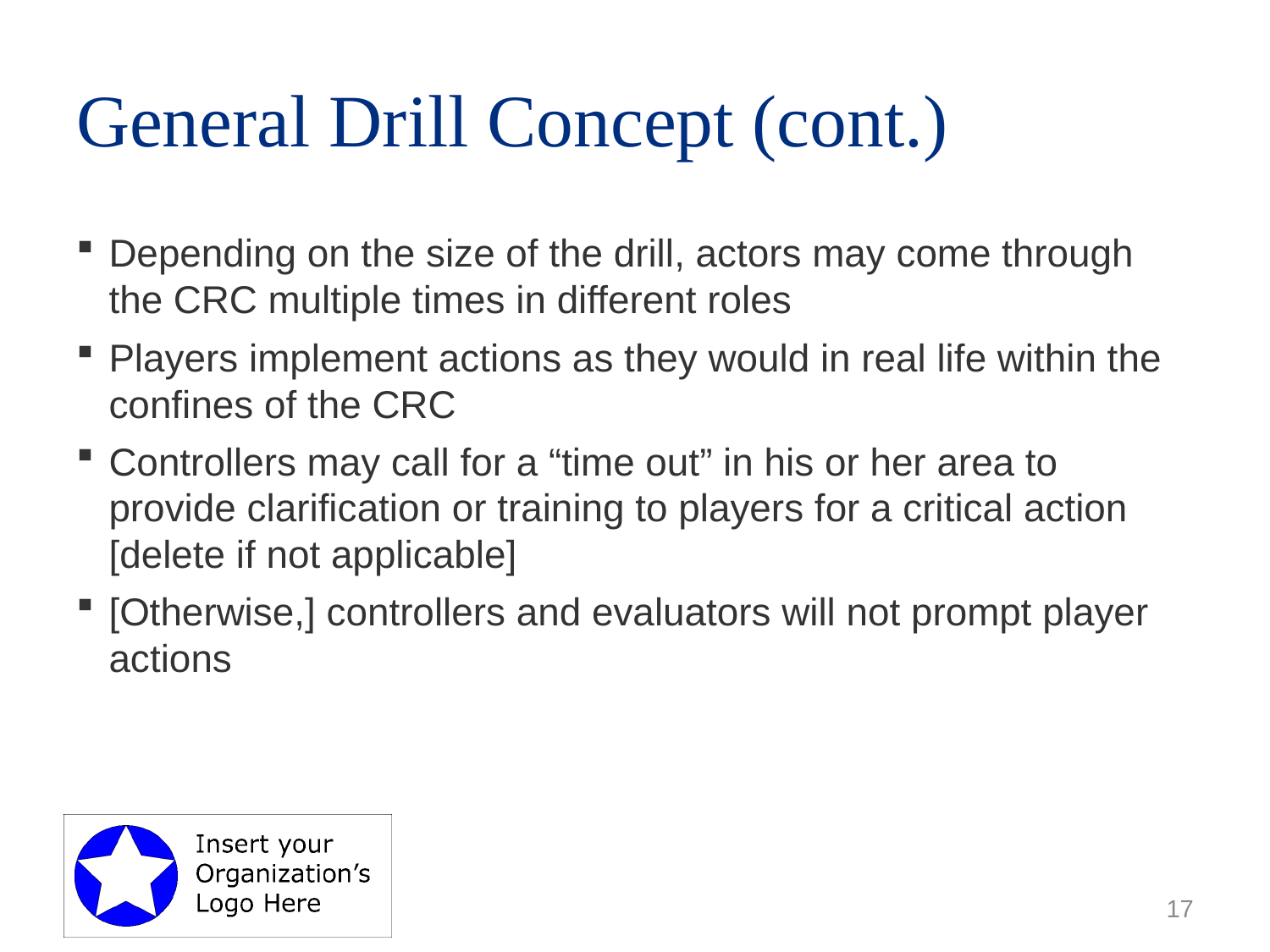

# General Drill Concept (cont.)
Depending on the size of the drill, actors may come through the CRC multiple times in different roles
Players implement actions as they would in real life within the confines of the CRC
Controllers may call for a “time out” in his or her area to provide clarification or training to players for a critical action [delete if not applicable]
[Otherwise,] controllers and evaluators will not prompt player actions
17